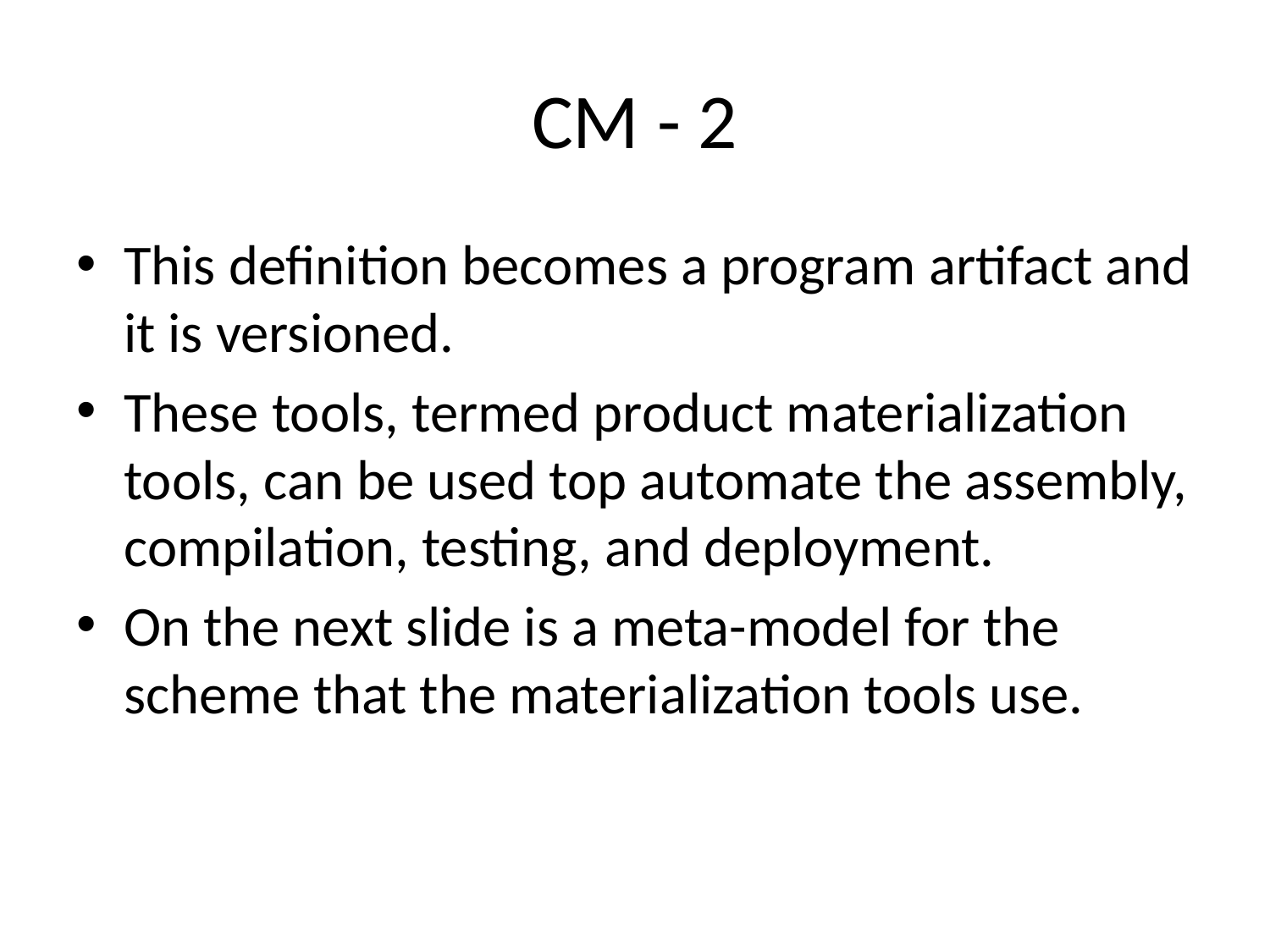

# CM - 2
This definition becomes a program artifact and it is versioned.
These tools, termed product materialization tools, can be used top automate the assembly, compilation, testing, and deployment.
On the next slide is a meta-model for the scheme that the materialization tools use.